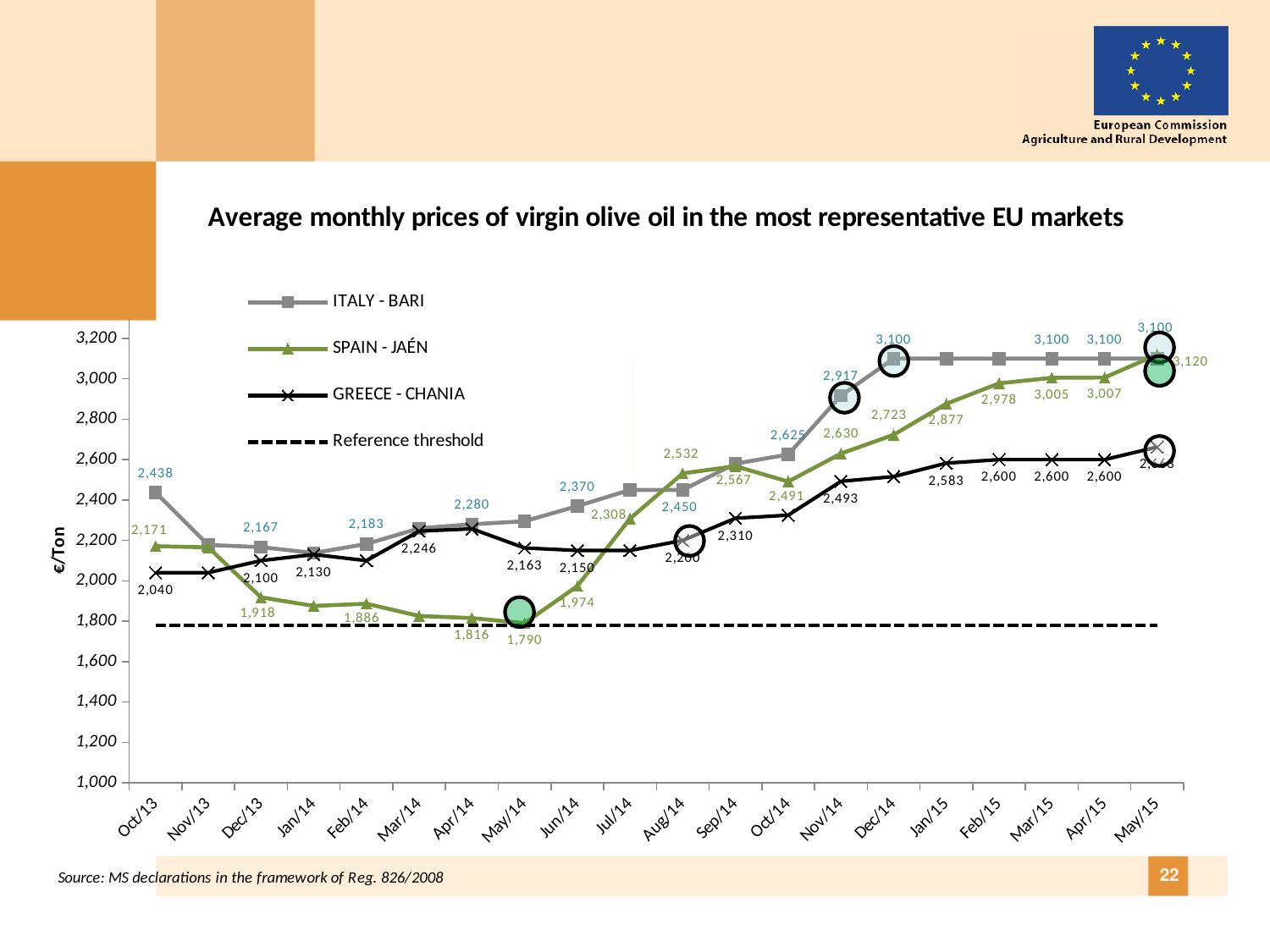

### Chart: Average monthly prices of virgin olive oil in the most representative EU markets

| Category |  |  |  |  |
|---|---|---|---|---|
| 41548 | 2437.5 | 2171.25 | 2040.0 | 1779.0 |
| 41579 | 2177.5 | 2165.5750000000003 | 2040.0 | 1779.0 |
| 41609 | 2166.67 | 1918.0 | 2100.0 | 1779.0 |
| 41640 | 2137.5 | 1875.5 | 2130.0 | 1779.0 |
| 41671 | 2182.5 | 1886.4250000000002 | 2100.0 | 1779.0 |
| 41699 | 2260.0 | 1825.8 | 2246.0 | 1779.0 |
| 41730 | 2280.0 | 1815.5 | 2257.5 | 1779.0 |
| 41760 | 2295.0 | 1790.25 | 2162.5 | 1779.0 |
| 41791 | 2370.0 | 1974.0 | 2150.0 | 1779.0 |
| 41821 | 2450.0 | 2308.0 | 2150.0 | 1779.0 |
| 41852 | 2450.0 | 2531.8 | 2200.0 | 1779.0 |
| 41883 | 2580.0 | 2567.4 | 2310.0 | 1779.0 |
| 41913 | 2625.0 | 2491.125 | 2325.0 | 1779.0 |
| 41944 | 2916.66666666667 | 2629.75 | 2492.5 | 1779.0 |
| 41974 | 3100.0 | 2723.1 | 2516.0 | 1779.0 |
| 42005 | 3100.0 | 2876.675 | 2582.5 | 1779.0 |
| 42036 | 3100.0 | 2977.65 | 2600.0 | 1779.0 |
| 42064 | 3100.0 | 3005.08 | 2600.0 | 1779.0 |
| 42095 | 3100.0 | 3006.55 | 2600.0 | 1779.0 |
| 42125 | 3100.0 | 3119.5 | 2662.5 | 1779.0 |

22